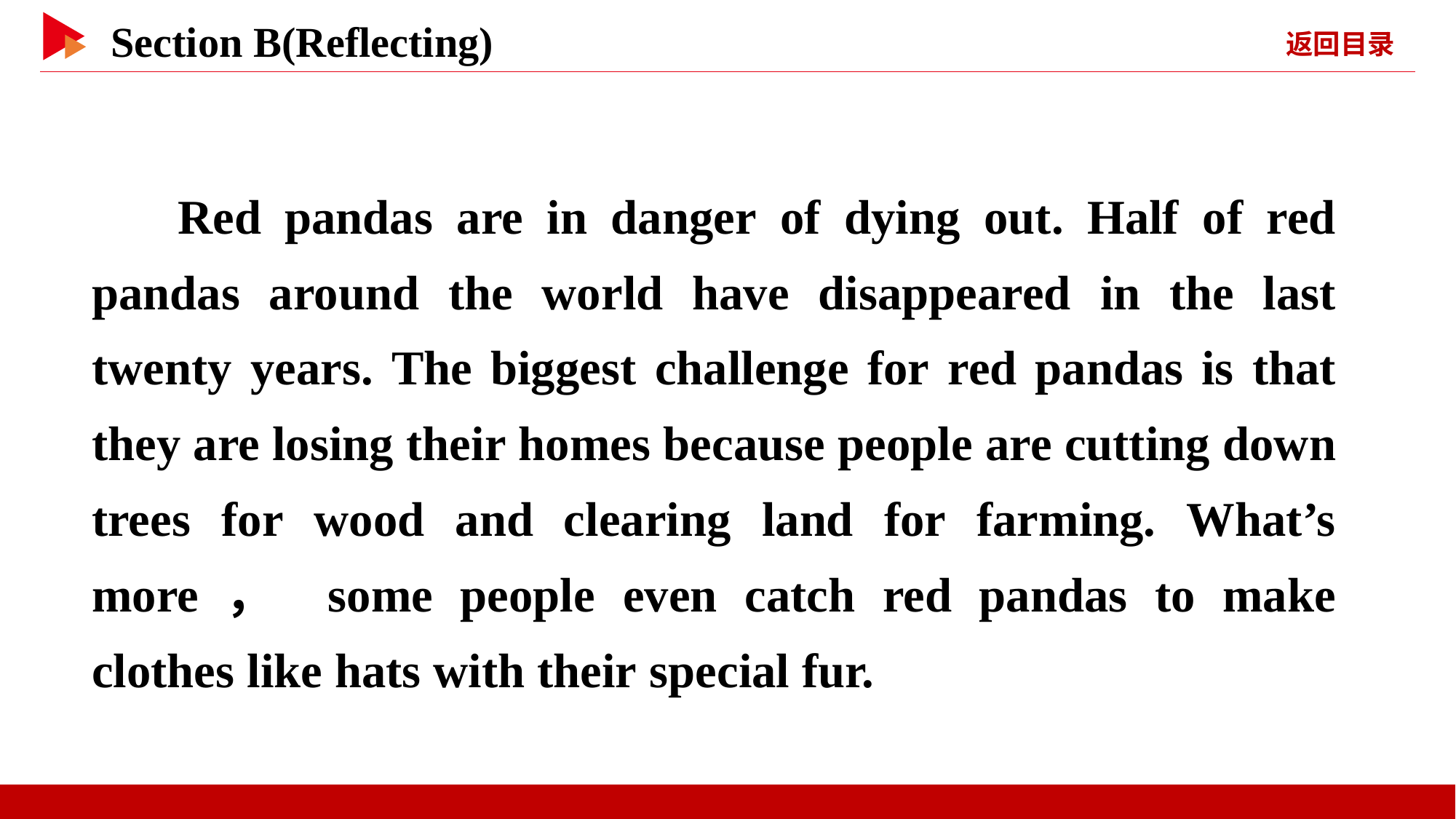

Red pandas are in danger of dying out. Half of red pandas around the world have disappeared in the last twenty years. The biggest challenge for red pandas is that they are losing their homes because people are cutting down trees for wood and clearing land for farming. What’s more， some people even catch red pandas to make clothes like hats with their special fur.